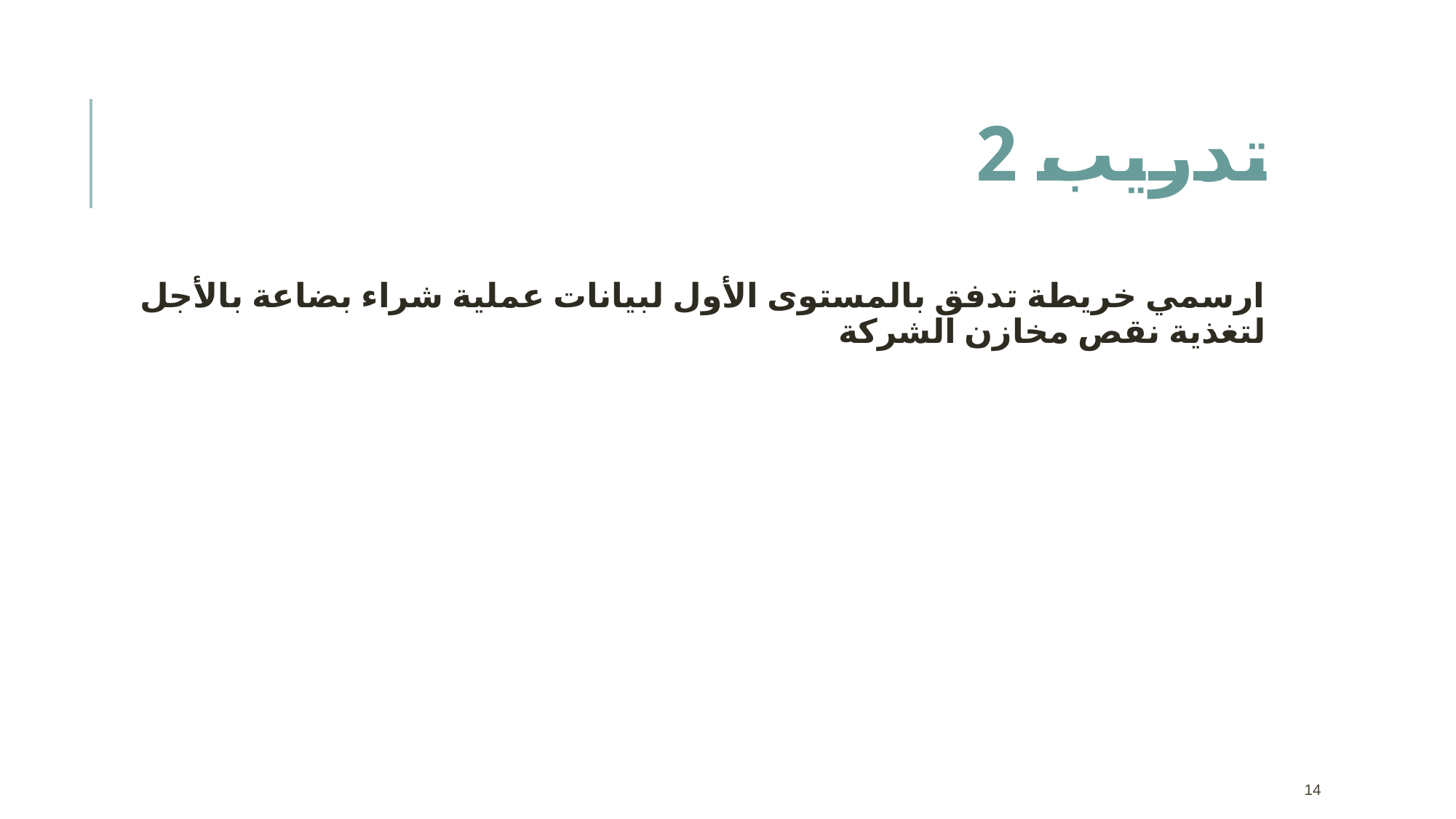

# تدريب 2
ارسمي خريطة تدفق بالمستوى الأول لبيانات عملية شراء بضاعة بالأجل لتغذية نقص مخازن الشركة
14